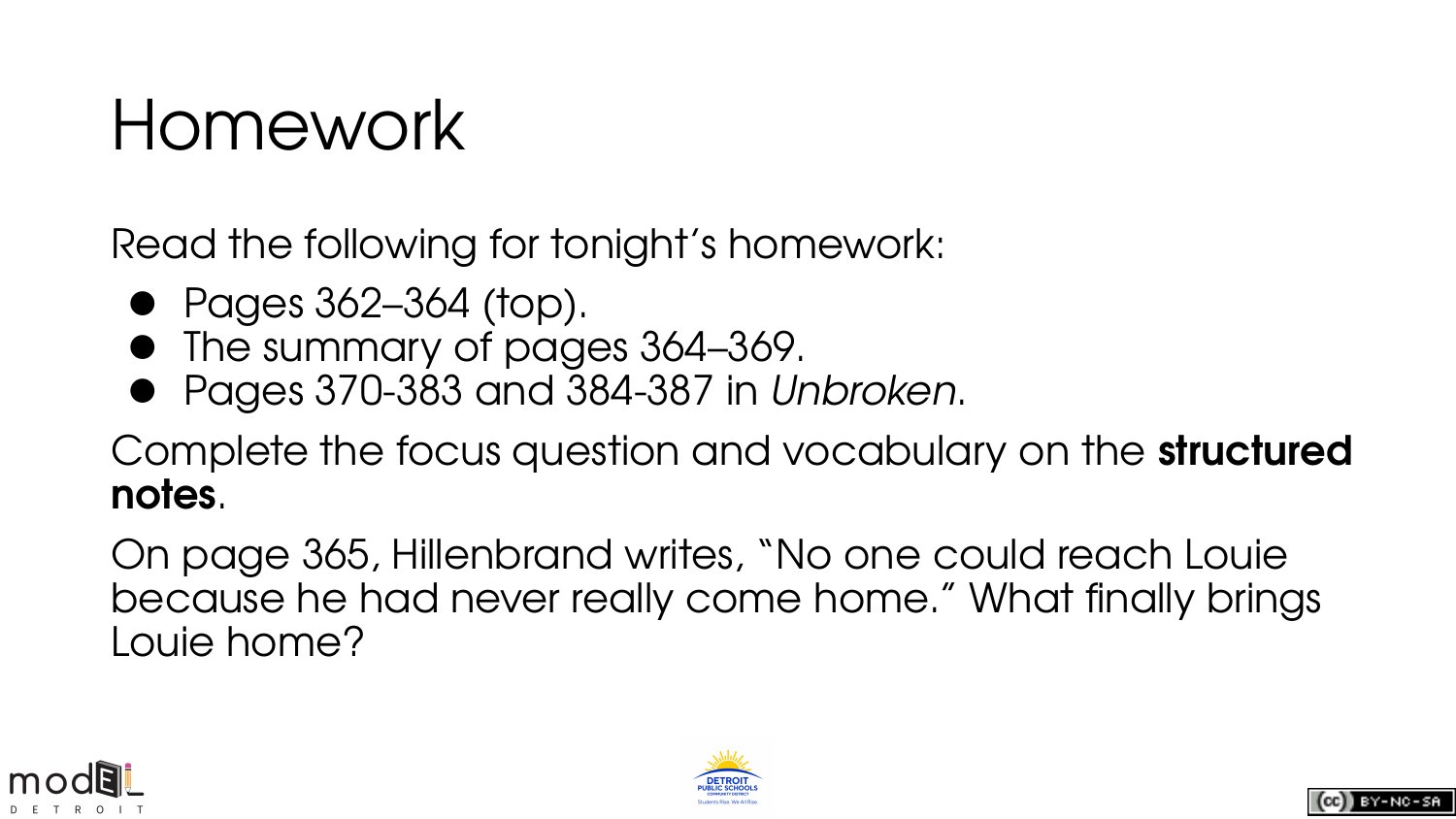

# Homework
Read the following for tonight’s homework:
Pages 362–364 (top).
The summary of pages 364–369.
Pages 370-383 and 384-387 in Unbroken.
Complete the focus question and vocabulary on the structured notes.
On page 365, Hillenbrand writes, “No one could reach Louie because he had never really come home.” What finally brings Louie home?